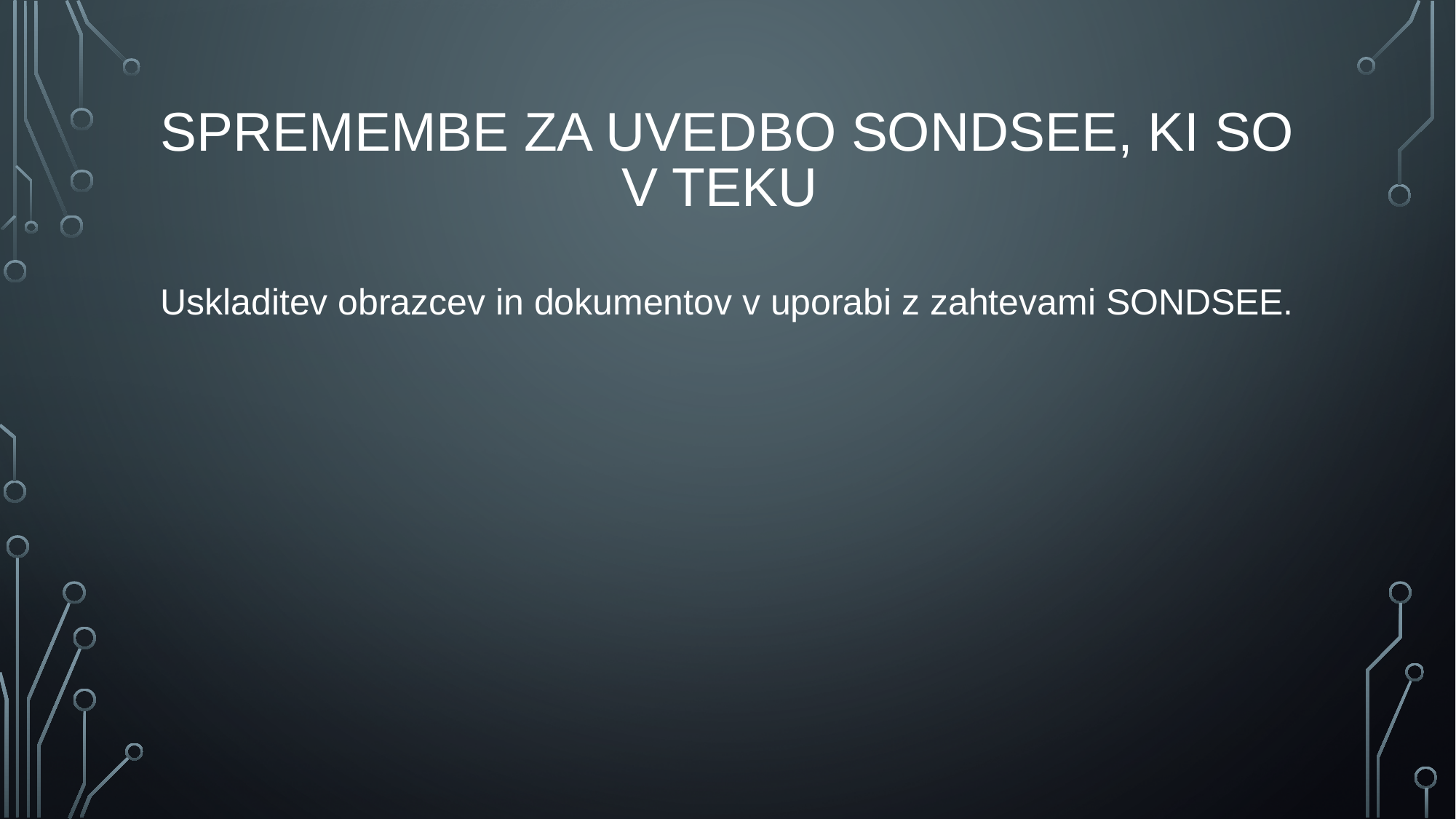

# spremembe za uvedbo SONDSEE, ki sO V TEKU
Uskladitev obrazcev in dokumentov v uporabi z zahtevami SONDSEE.